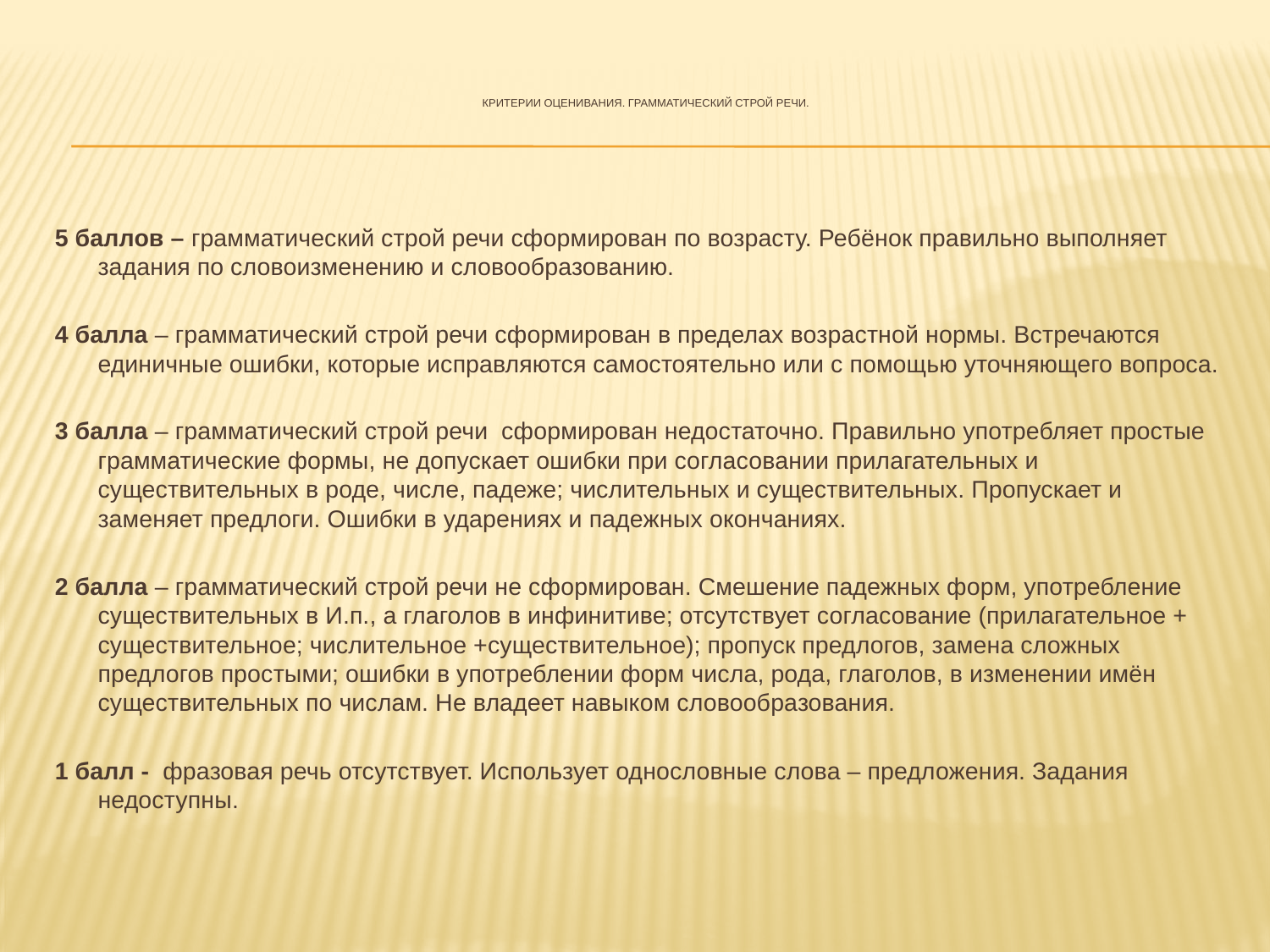

# Критерии оценивания. Грамматический строй речи.
5 баллов – грамматический строй речи сформирован по возрасту. Ребёнок правильно выполняет задания по словоизменению и словообразованию.

4 балла – грамматический строй речи сформирован в пределах возрастной нормы. Встречаются единичные ошибки, которые исправляются самостоятельно или с помощью уточняющего вопроса.

3 балла – грамматический строй речи  сформирован недостаточно. Правильно употребляет простые грамматические формы, не допускает ошибки при согласовании прилагательных и существительных в роде, числе, падеже; числительных и существительных. Пропускает и заменяет предлоги. Ошибки в ударениях и падежных окончаниях.

2 балла – грамматический строй речи не сформирован. Смешение падежных форм, употребление существительных в И.п., а глаголов в инфинитиве; отсутствует согласование (прилагательное + существительное; числительное +существительное); пропуск предлогов, замена сложных предлогов простыми; ошибки в употреблении форм числа, рода, глаголов, в изменении имён существительных по числам. Не владеет навыком словообразования.

1 балл -  фразовая речь отсутствует. Использует однословные слова – предложения. Задания недоступны.